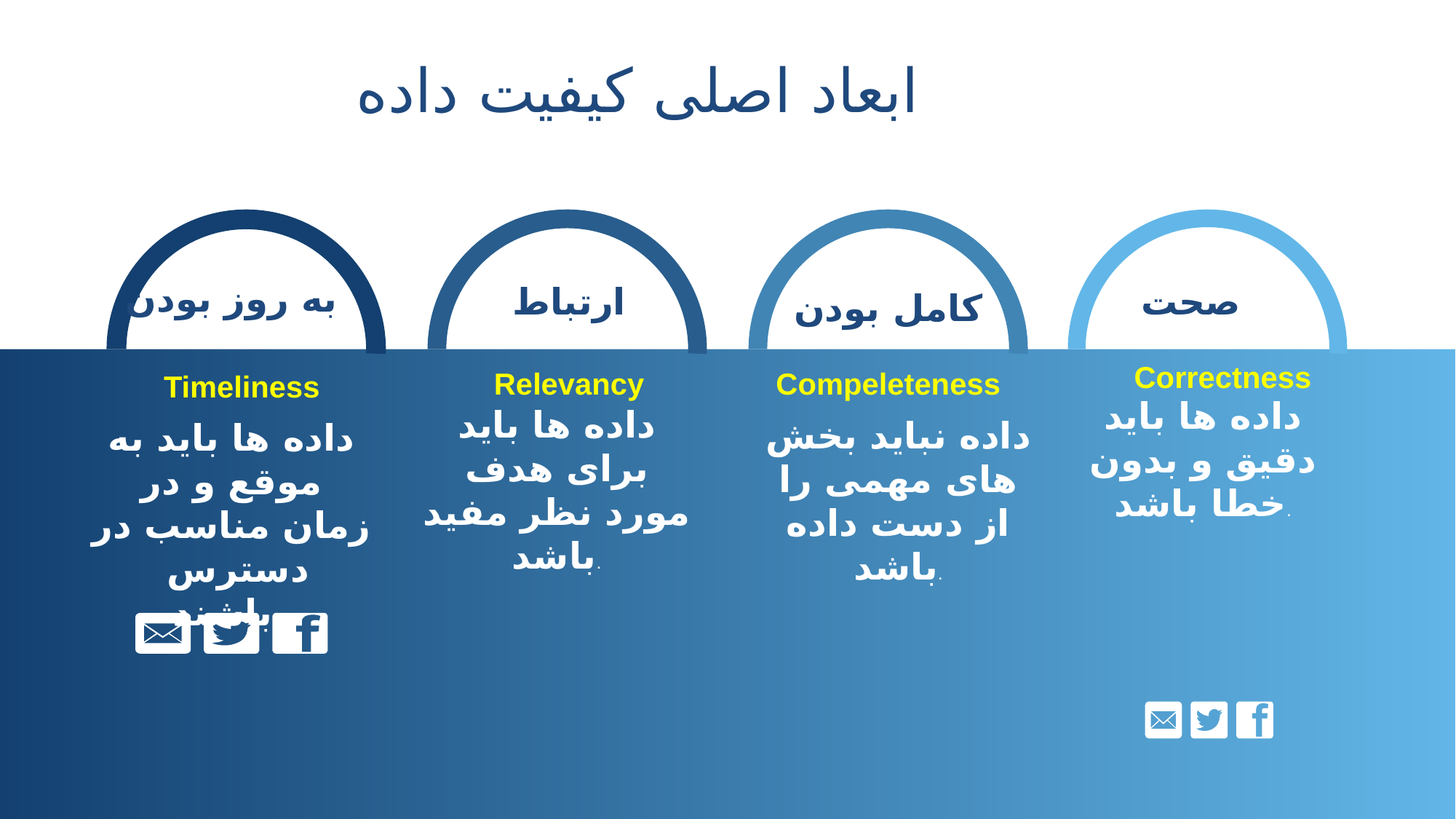

ابعاد اصلی کیفیت داده
به روز بودن
داده ها باید به موقع و در زمان مناسب در دسترس  باشند .

صحت
ارتباط
کامل بودن
Correctness

Relevancy
Compeleteness
Timeliness
داده ها باید دقیق و بدون خطا باشد.
داده ها باید برای هدف مورد نظر مفید باشد.
داده نباید بخش های مهمی را از دست داده باشد.